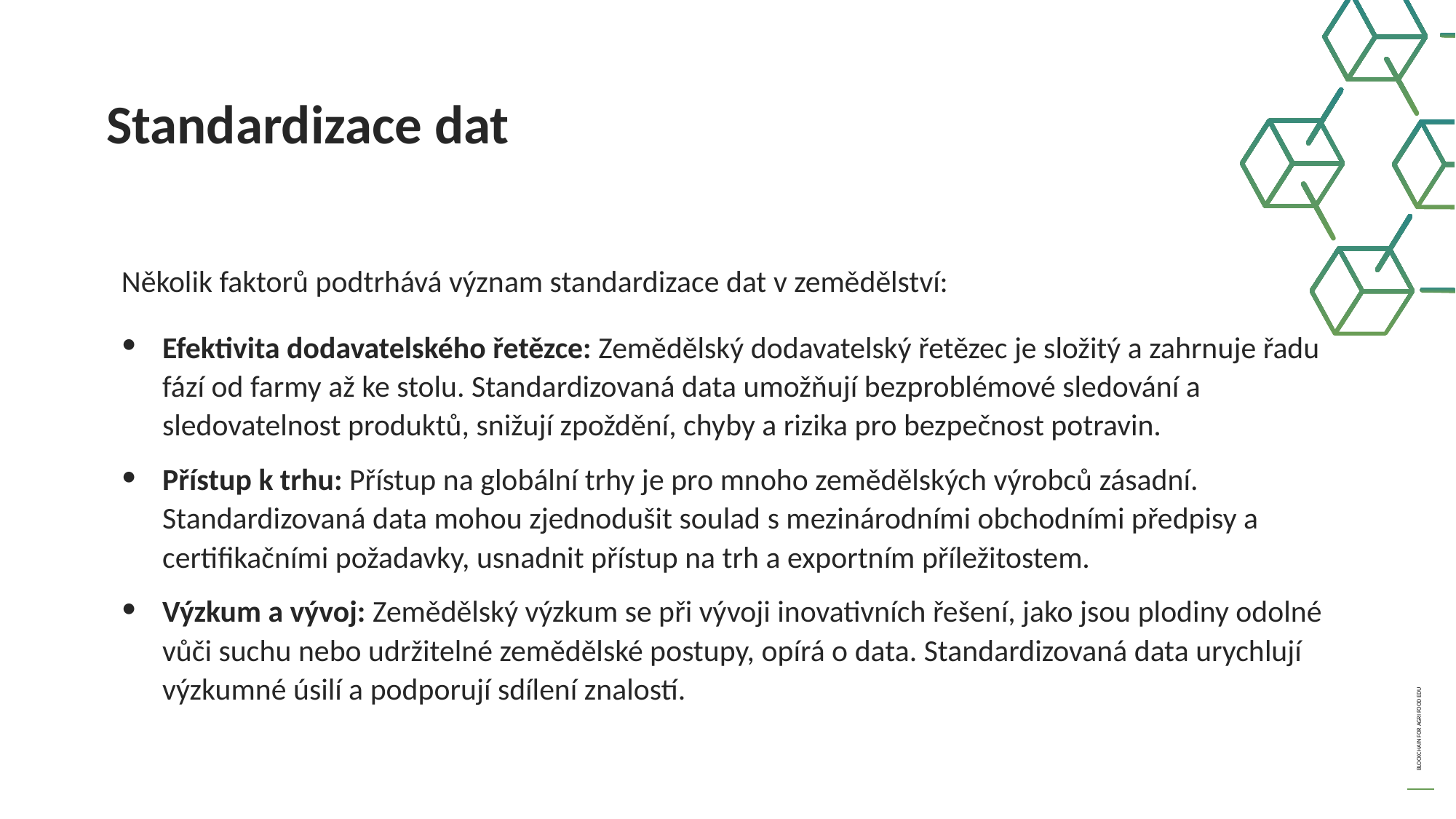

Standardizace dat
Několik faktorů podtrhává význam standardizace dat v zemědělství:
Efektivita dodavatelského řetězce: Zemědělský dodavatelský řetězec je složitý a zahrnuje řadu fází od farmy až ke stolu. Standardizovaná data umožňují bezproblémové sledování a sledovatelnost produktů, snižují zpoždění, chyby a rizika pro bezpečnost potravin.
Přístup k trhu: Přístup na globální trhy je pro mnoho zemědělských výrobců zásadní. Standardizovaná data mohou zjednodušit soulad s mezinárodními obchodními předpisy a certifikačními požadavky, usnadnit přístup na trh a exportním příležitostem.
Výzkum a vývoj: Zemědělský výzkum se při vývoji inovativních řešení, jako jsou plodiny odolné vůči suchu nebo udržitelné zemědělské postupy, opírá o data. Standardizovaná data urychlují výzkumné úsilí a podporují sdílení znalostí.